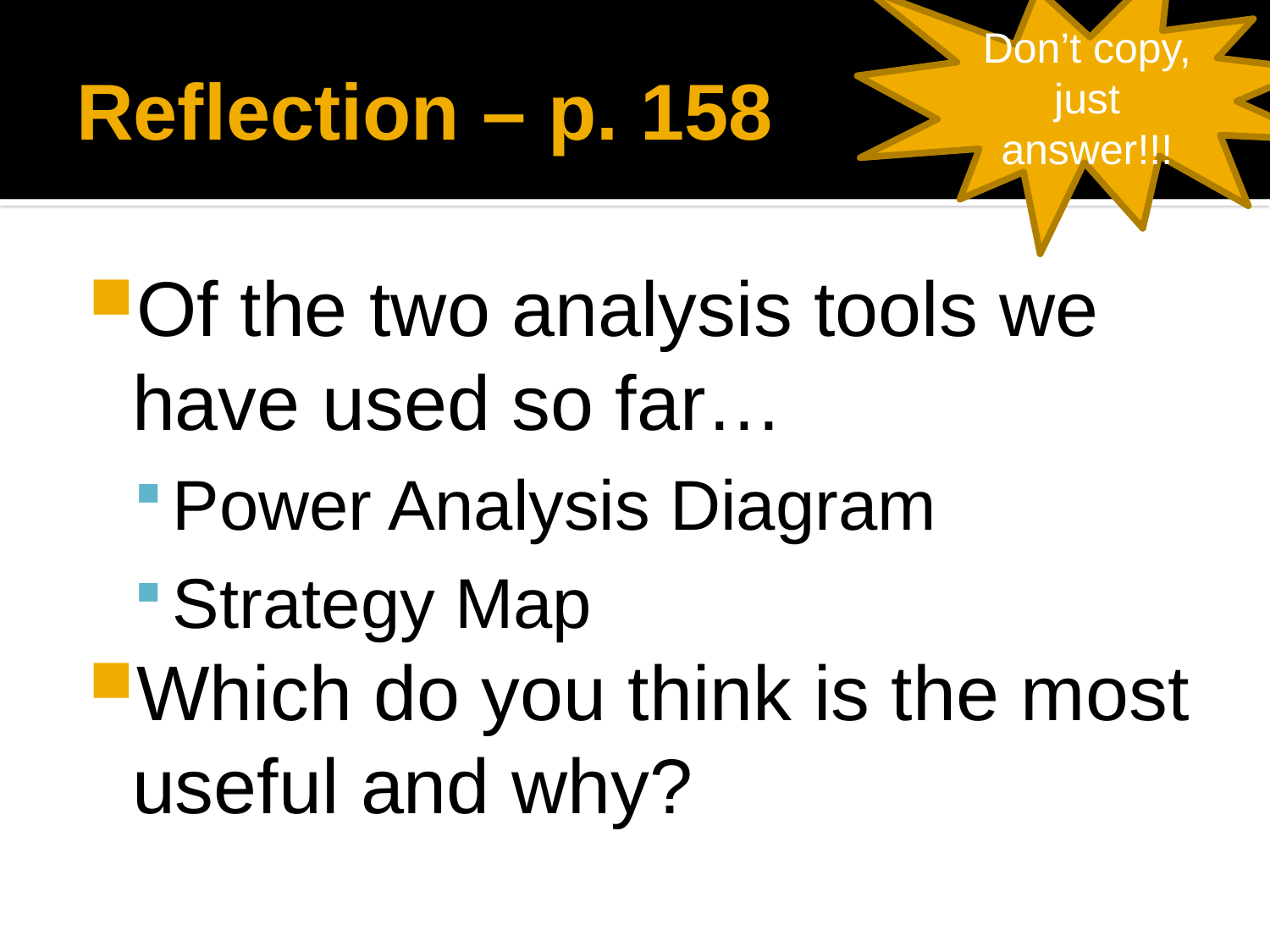

Don’t copy,
just answer!!!
# Reflection – p. 158
Of the two analysis tools we have used so far…
Power Analysis Diagram
Strategy Map
Which do you think is the most useful and why?